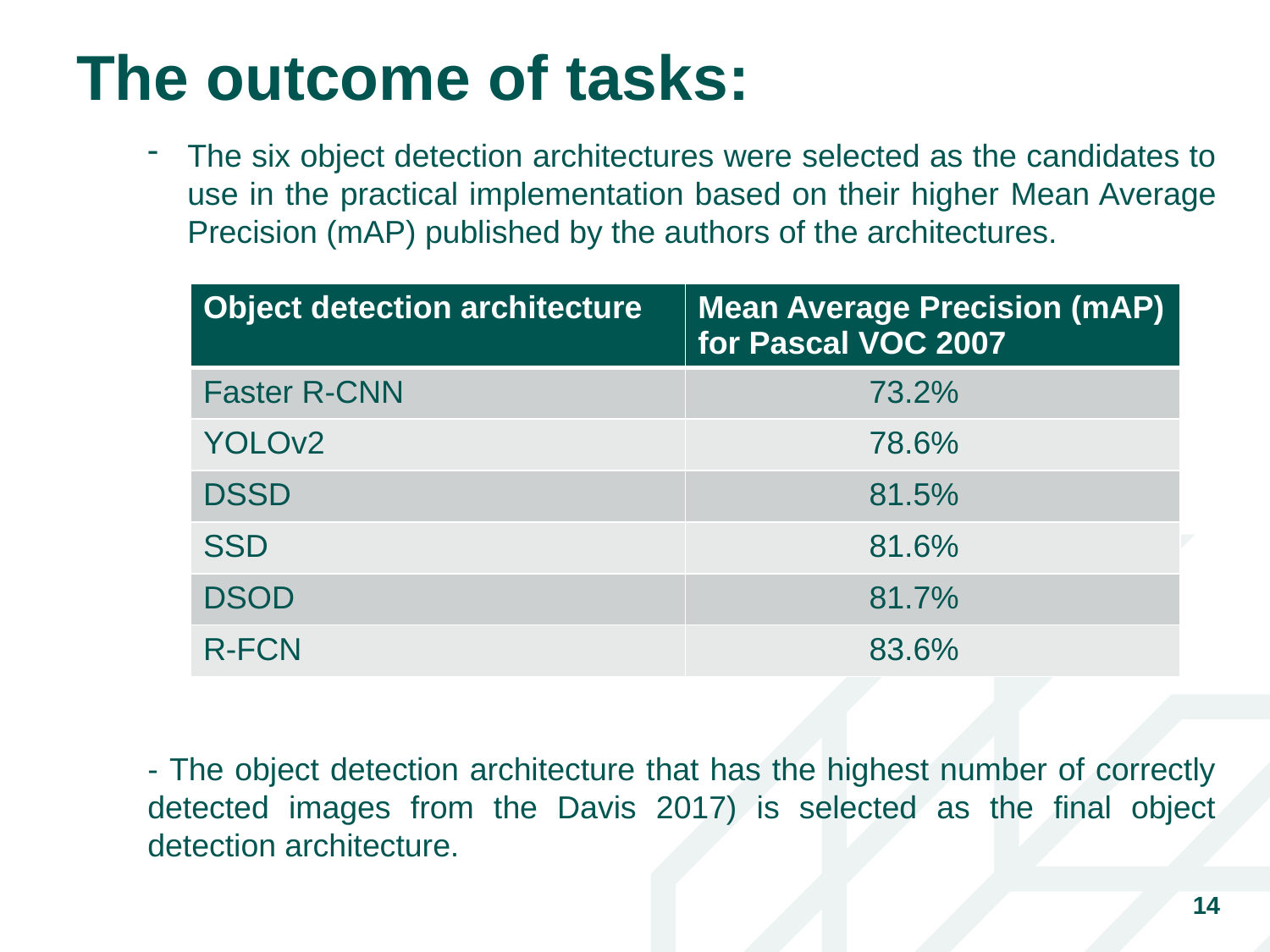

# The outcome of tasks:
The six object detection architectures were selected as the candidates to use in the practical implementation based on their higher Mean Average Precision (mAP) published by the authors of the architectures.

- The object detection architecture that has the highest number of correctly detected images from the Davis 2017) is selected as the final object detection architecture.
| Object detection architecture | Mean Average Precision (mAP) for Pascal VOC 2007 |
| --- | --- |
| Faster R-CNN | 73.2% |
| YOLOv2 | 78.6% |
| DSSD | 81.5% |
| SSD | 81.6% |
| DSOD | 81.7% |
| R-FCN | 83.6% |

14